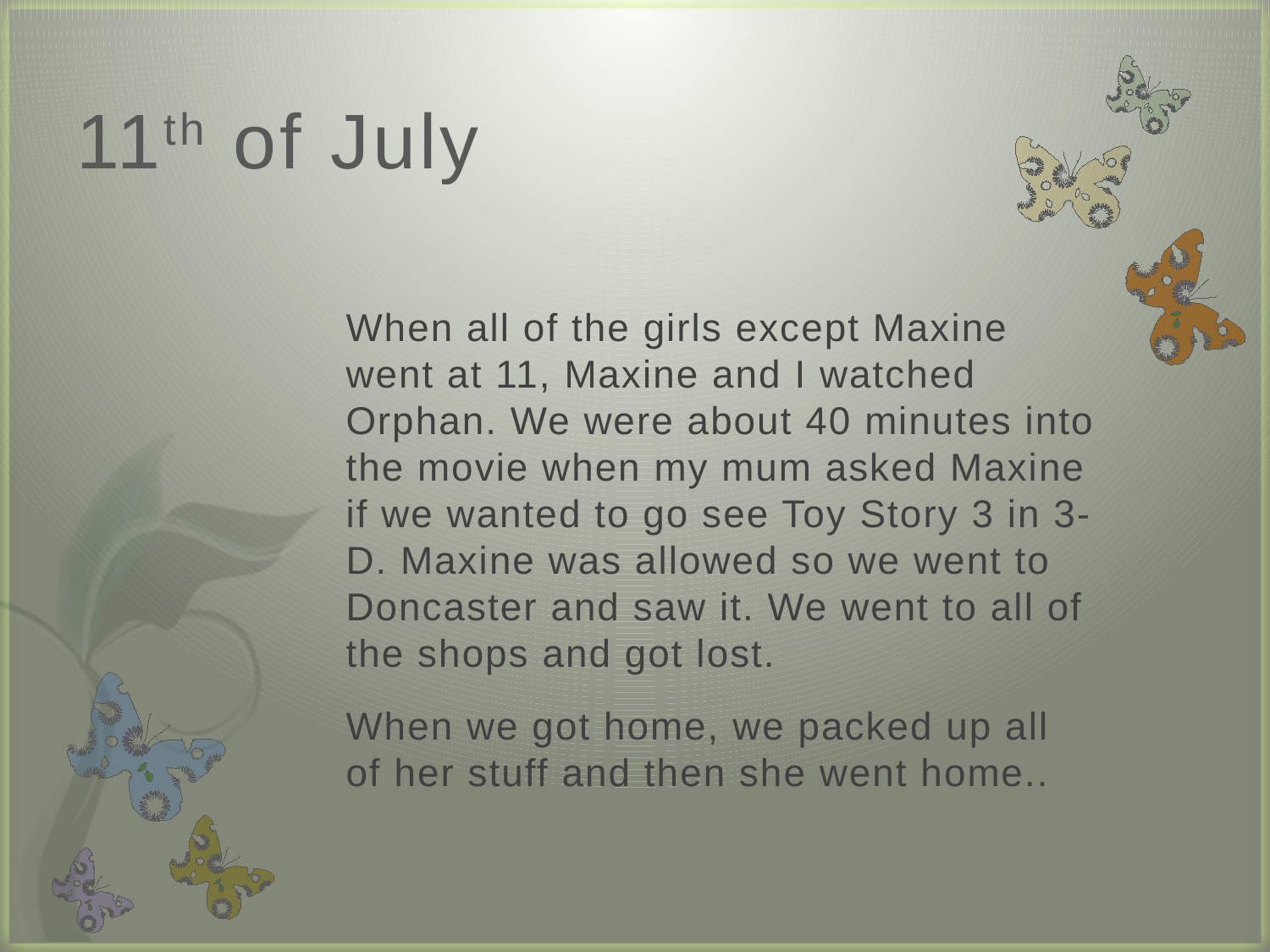

# 11th of July
	When all of the girls except Maxine went at 11, Maxine and I watched Orphan. We were about 40 minutes into the movie when my mum asked Maxine if we wanted to go see Toy Story 3 in 3-D. Maxine was allowed so we went to Doncaster and saw it. We went to all of the shops and got lost.
	When we got home, we packed up all of her stuff and then she went home..